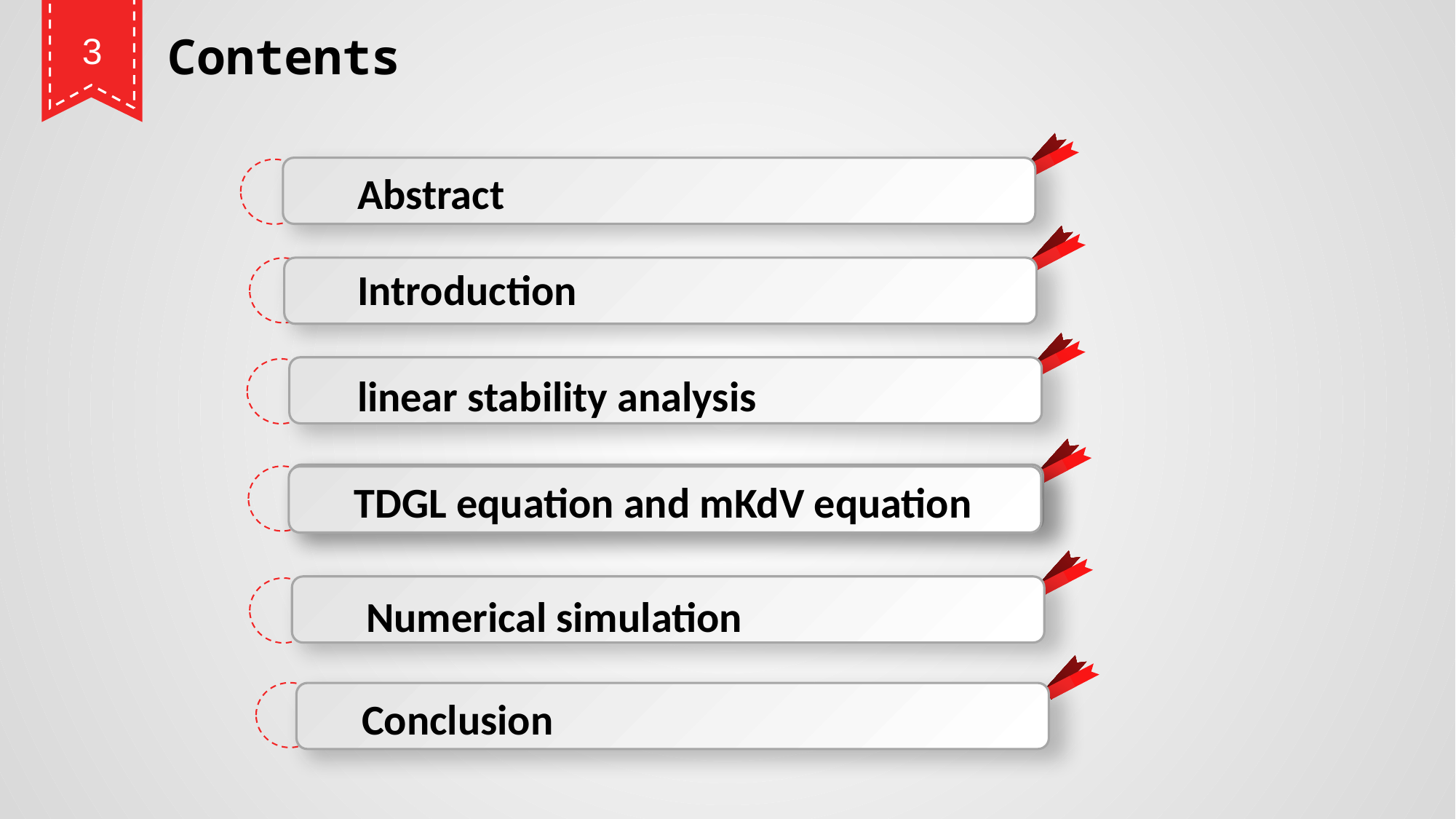

Contents
3

Abstract

Introduction

 linear stability analysis

TDGL equaion and mKdV equation
TDGL equation and mKdV equation

Numerical simulation

Conclusion